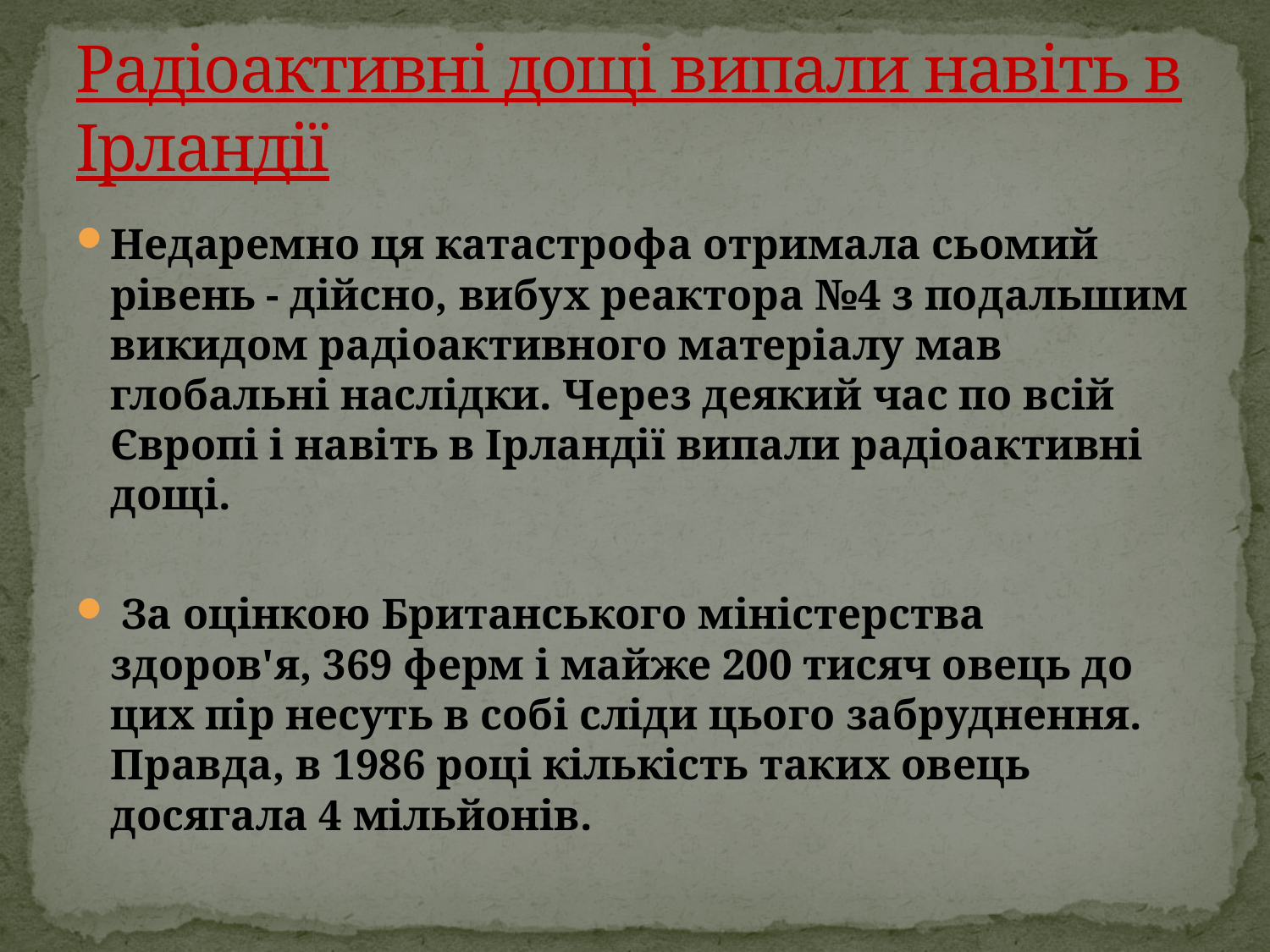

# Радіоактивні дощі випали навіть в Ірландії
Недаремно ця катастрофа отримала сьомий рівень - дійсно, вибух реактора №4 з подальшим викидом радіоактивного матеріалу мав глобальні наслідки. Через деякий час по всій Європі і навіть в Ірландії випали радіоактивні дощі.

 За оцінкою Британського міністерства здоров'я, 369 ферм і майже 200 тисяч овець до цих пір несуть в собі сліди цього забруднення. Правда, в 1986 році кількість таких овець досягала 4 мільйонів.